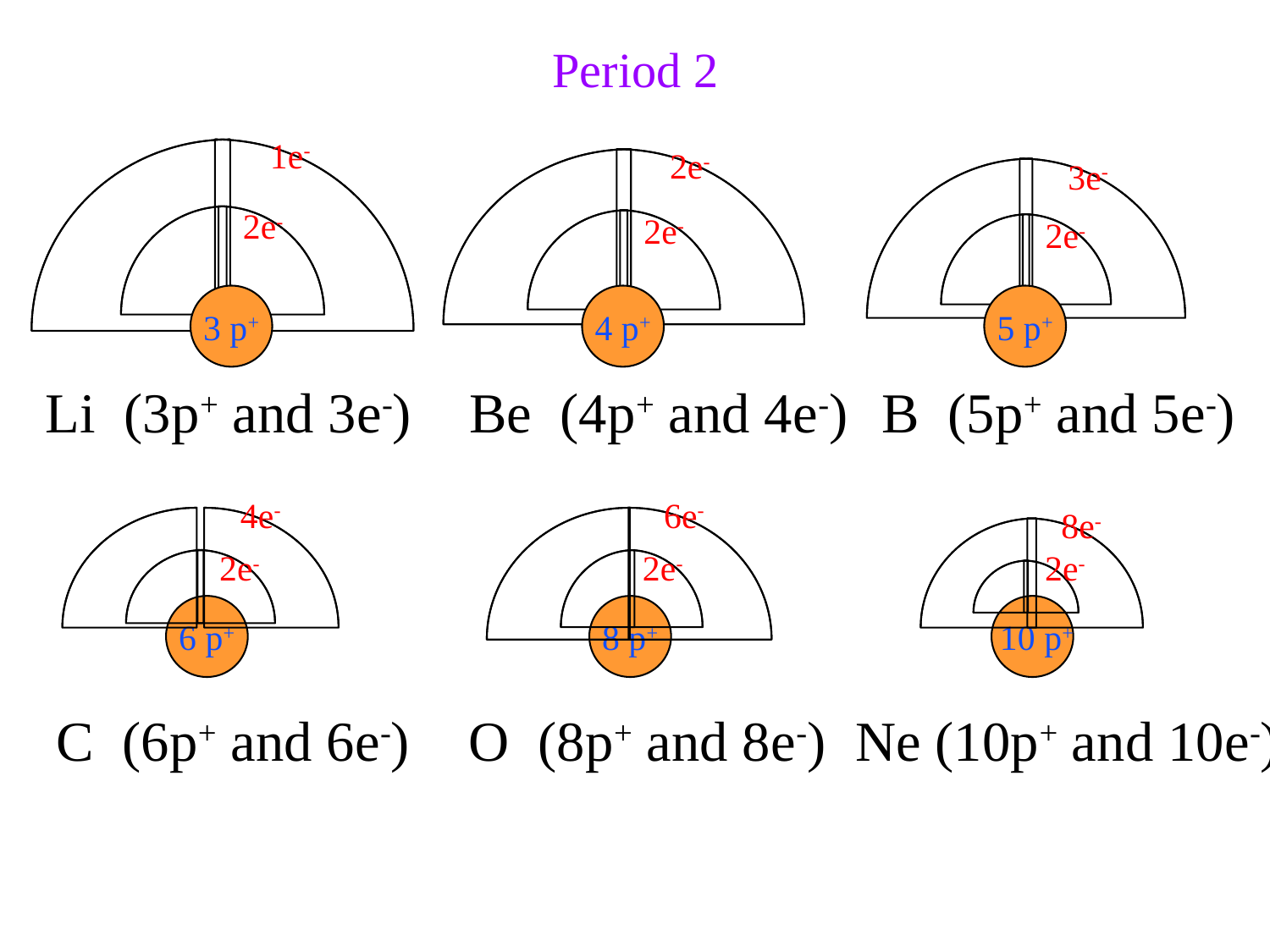

Period 2
1e-

2e-

3 p+
2e-

2e-

4 p+
3e-

2e-

5 p+
Li  (3p+ and 3e-)
Be  (4p+ and 4e-)
B  (5p+ and 5e-)
4e-

2e-

6 p+
6e-

2e-

8 p+
8e-

2e-

 10 p+
C  (6p+ and 6e-)
O  (8p+ and 8e-)
Ne (10p+ and 10e-)